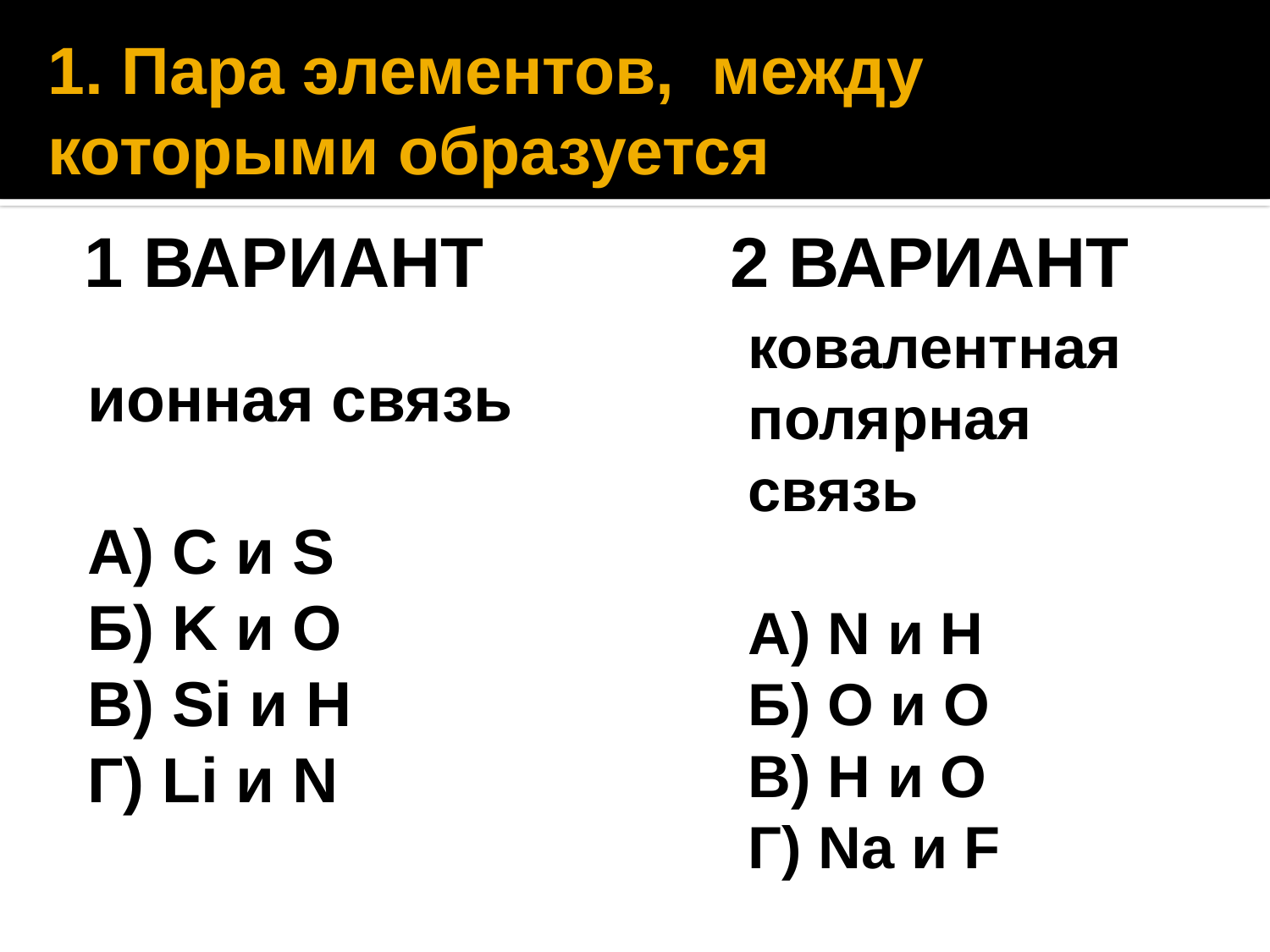

# 1. Пара элементов,  между которыми образуется
1 вариант
2 вариант
ковалентная полярная связь

А) N и H
Б) O и O
В) H и O
Г) Na и F
ионная связь

А) C и S
Б) K и O
В) Si и H
Г) Li и N